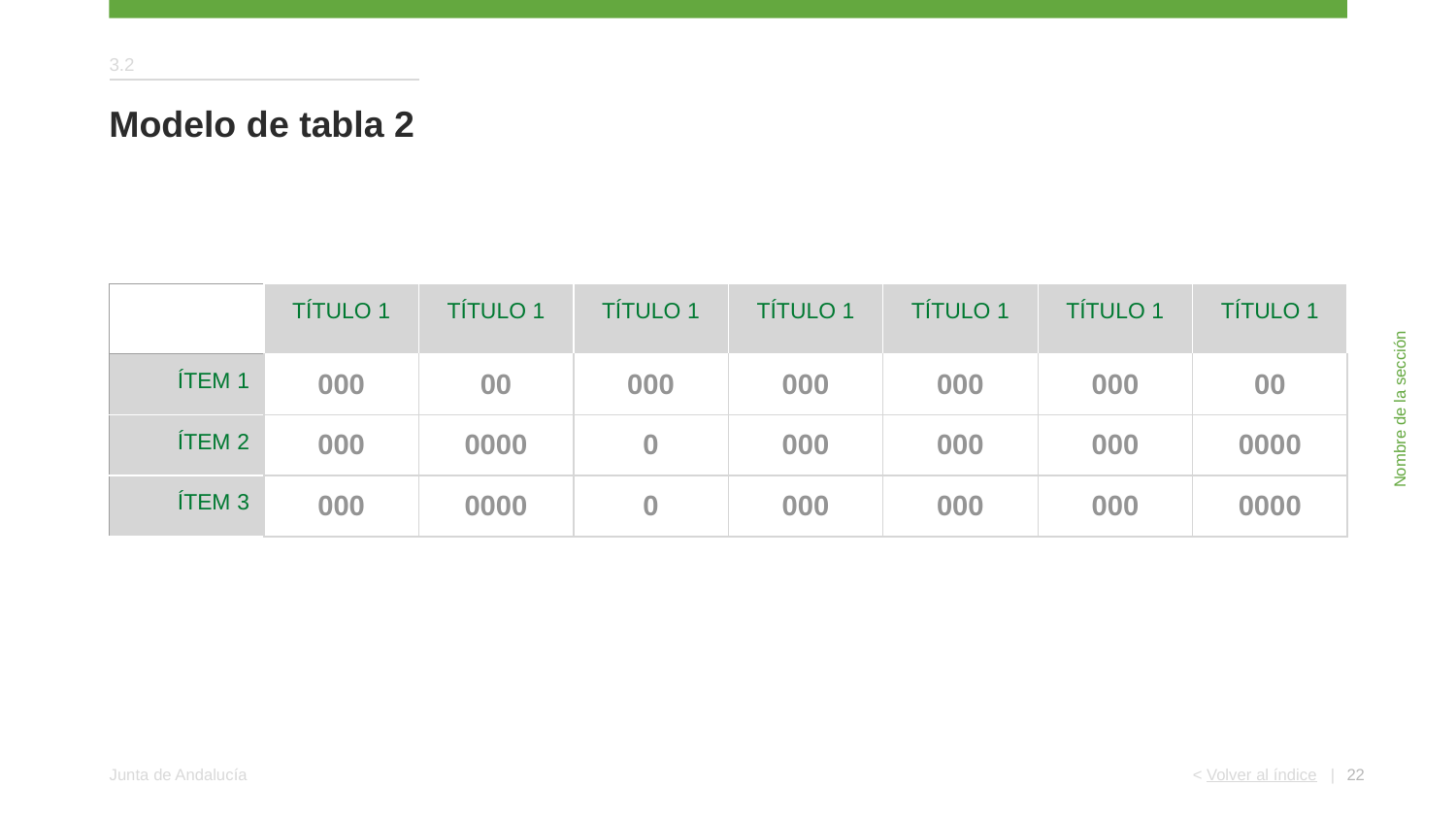

3.2
Modelo de tabla 2
|  | TÍTULO 1 | TÍTULO 1 | TÍTULO 1 | TÍTULO 1 | TÍTULO 1 | TÍTULO 1 | TÍTULO 1 |
| --- | --- | --- | --- | --- | --- | --- | --- |
| ÍTEM 1 | 000 | 00 | 000 | 000 | 000 | 000 | 00 |
| ÍTEM 2 | 000 | 0000 | 0 | 000 | 000 | 000 | 0000 |
| ÍTEM 3 | 000 | 0000 | 0 | 000 | 000 | 000 | 0000 |
Nombre de la sección
22